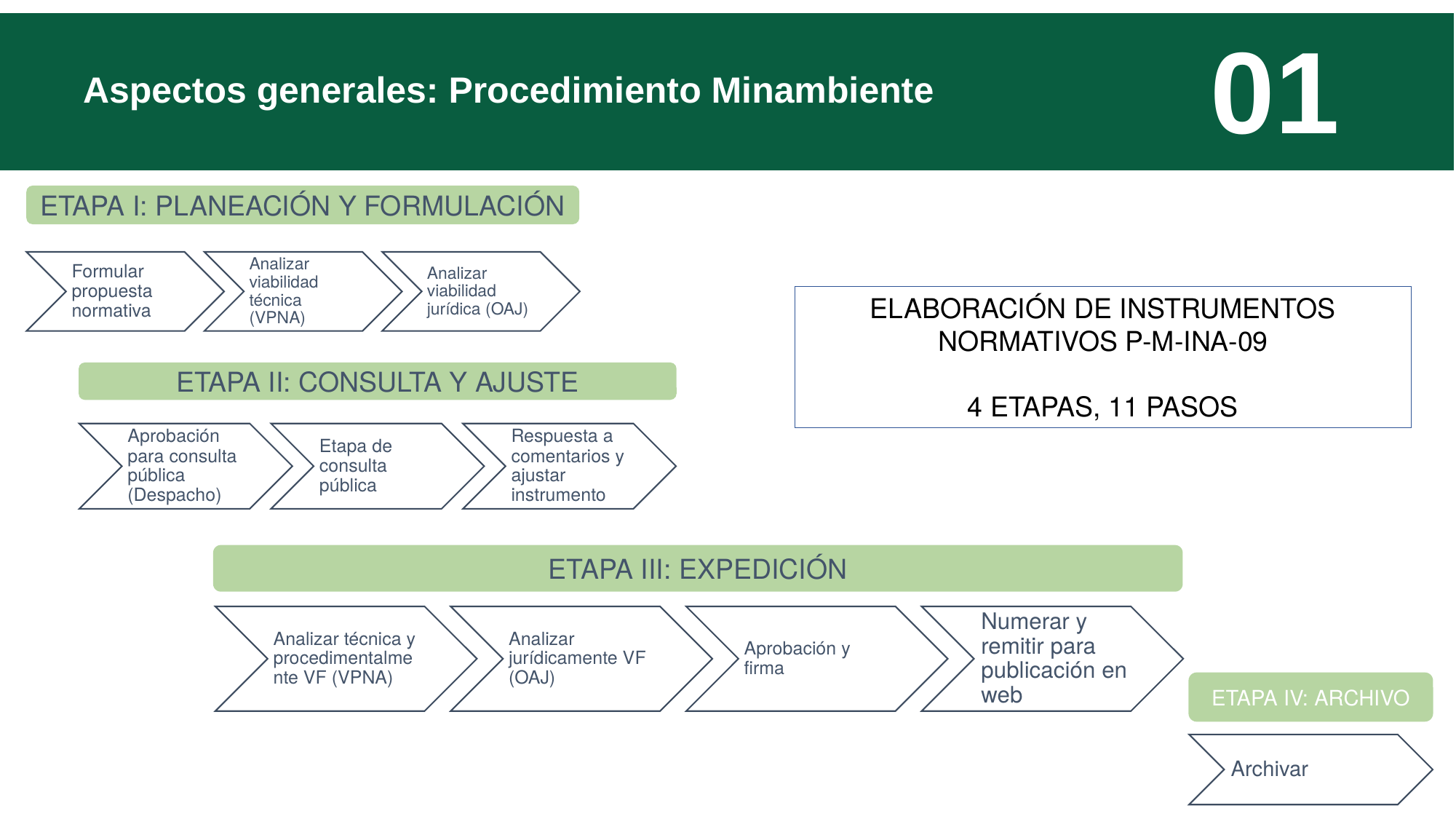

01
Aspectos generales: Procedimiento Minambiente
ETAPA I: PLANEACIÓN Y FORMULACIÓN
Formular propuesta normativa
Analizar viabilidad técnica (VPNA)
Analizar viabilidad jurídica (OAJ)
ELABORACIÓN DE INSTRUMENTOS NORMATIVOS P-M-INA-09

4 ETAPAS, 11 PASOS
ETAPA II: CONSULTA Y AJUSTE
Aprobación para consulta pública (Despacho)
Etapa de consulta pública
Respuesta a comentarios y ajustar instrumento
Analizar técnica y procedimentalmente VF (VPNA)
Analizar jurídicamente VF (OAJ)
Aprobación y firma
Numerar y remitir para publicación en web
ETAPA III: EXPEDICIÓN
ETAPA IV: ARCHIVO
Archivar